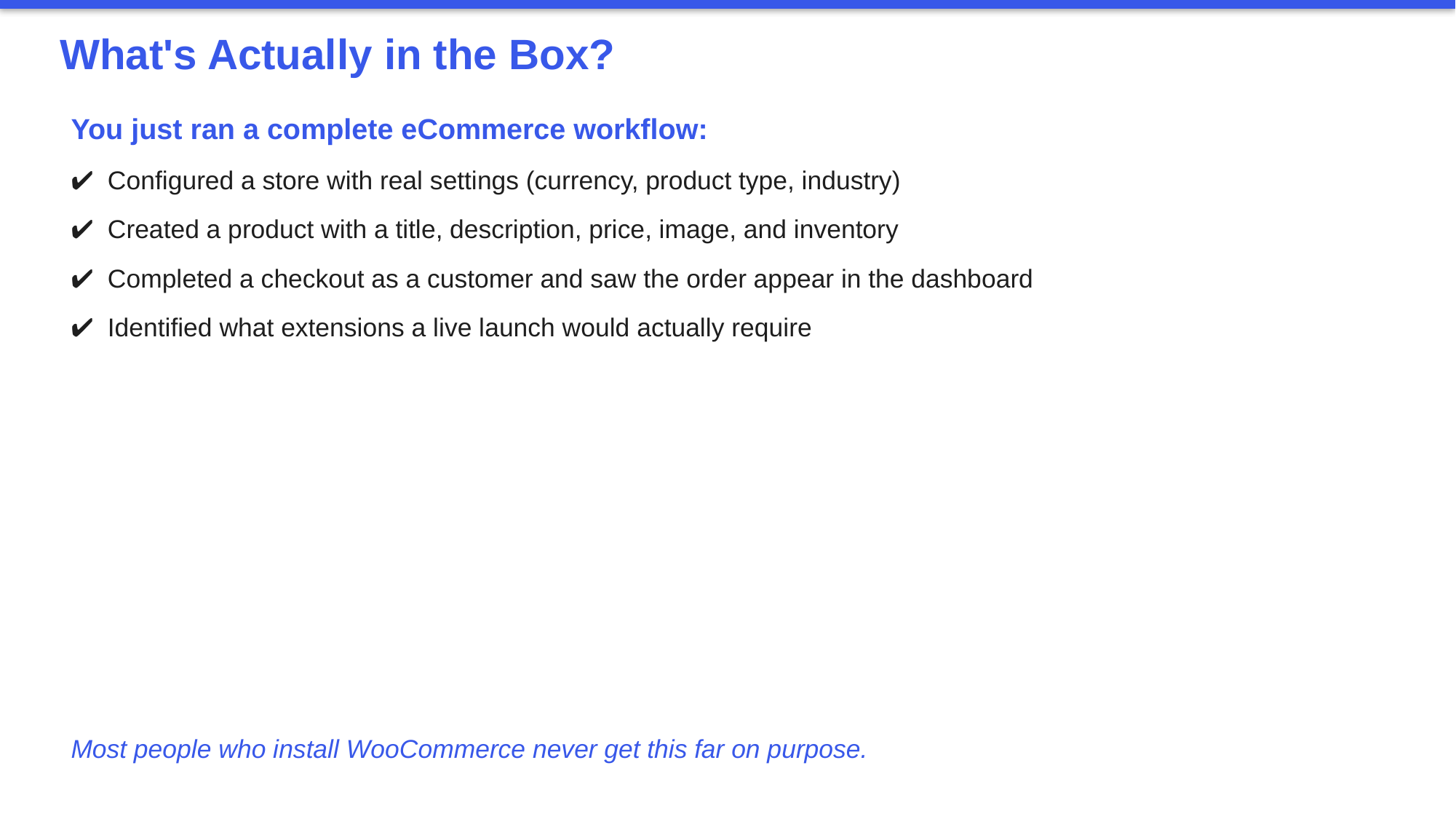

What's Actually in the Box?
You just ran a complete eCommerce workflow:
✔  Configured a store with real settings (currency, product type, industry)
✔  Created a product with a title, description, price, image, and inventory
✔  Completed a checkout as a customer and saw the order appear in the dashboard
✔  Identified what extensions a live launch would actually require
Most people who install WooCommerce never get this far on purpose.